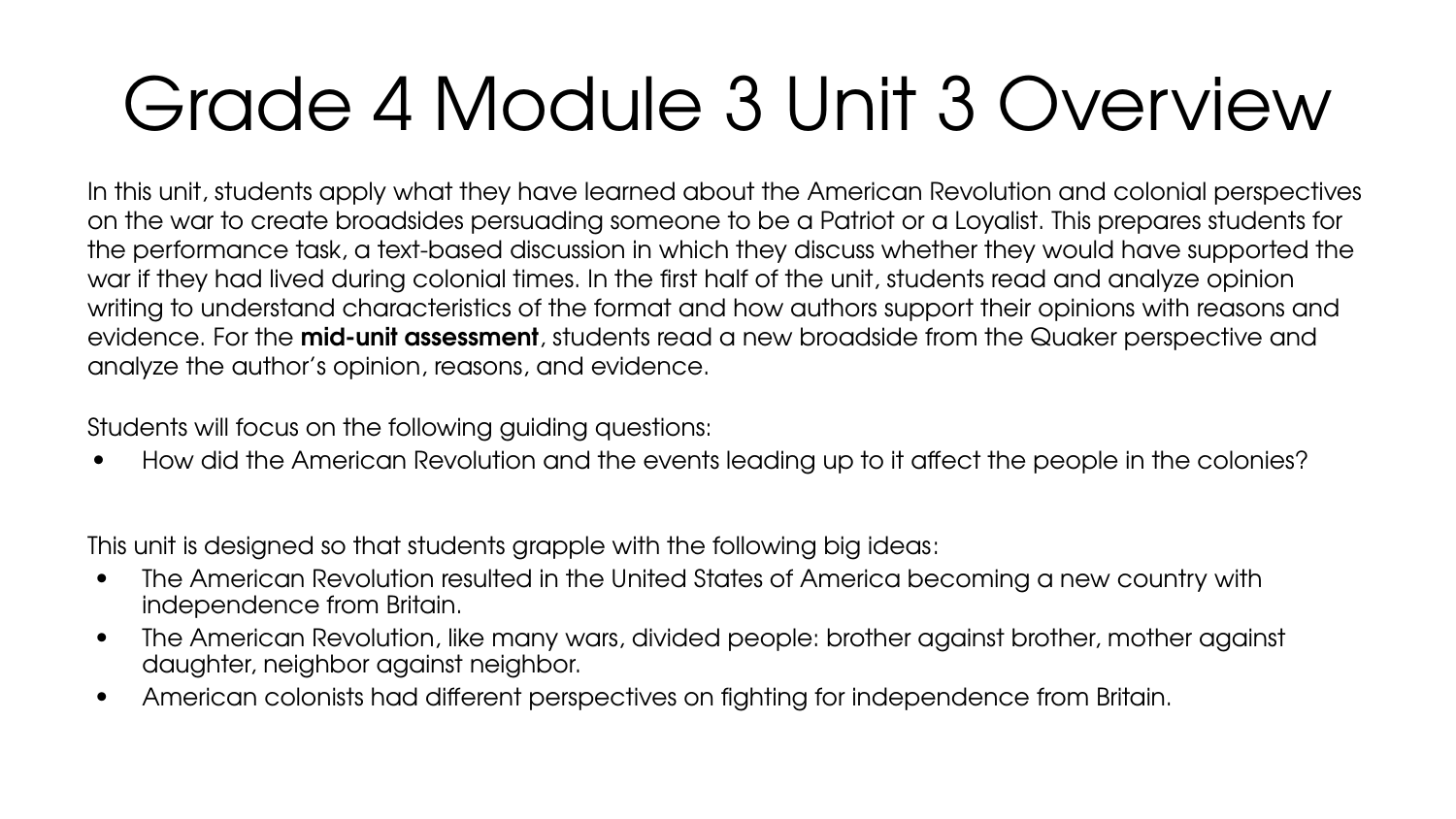

# Grade 4 Module 3 Unit 3 Overview
In this unit, students apply what they have learned about the American Revolution and colonial perspectives on the war to create broadsides persuading someone to be a Patriot or a Loyalist. This prepares students for the performance task, a text-based discussion in which they discuss whether they would have supported the war if they had lived during colonial times. In the first half of the unit, students read and analyze opinion writing to understand characteristics of the format and how authors support their opinions with reasons and evidence. For the mid-unit assessment, students read a new broadside from the Quaker perspective and analyze the author’s opinion, reasons, and evidence.

Students will focus on the following guiding questions:
How did the American Revolution and the events leading up to it affect the people in the colonies?
This unit is designed so that students grapple with the following big ideas:
The American Revolution resulted in the United States of America becoming a new country with independence from Britain.
The American Revolution, like many wars, divided people: brother against brother, mother against daughter, neighbor against neighbor.
American colonists had different perspectives on fighting for independence from Britain.